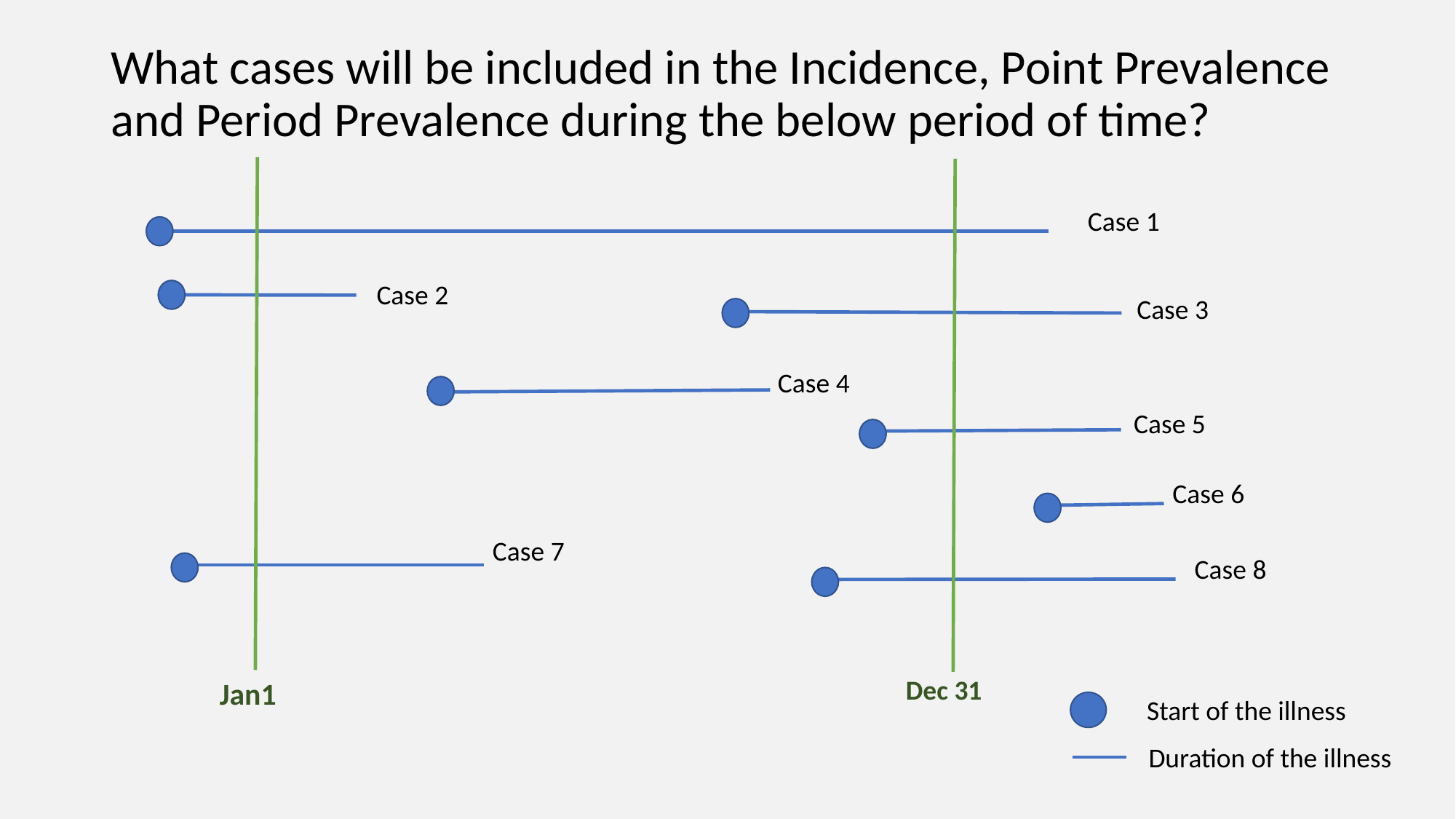

# What cases will be included in the Incidence, Point Prevalence and Period Prevalence during the below period of time?
Case 1

Case 2

Case 3

Case 4

Case 5

Case 6

Case 7
Case 8

Dec 31
Jan1
Start of the illness

Duration of the illness